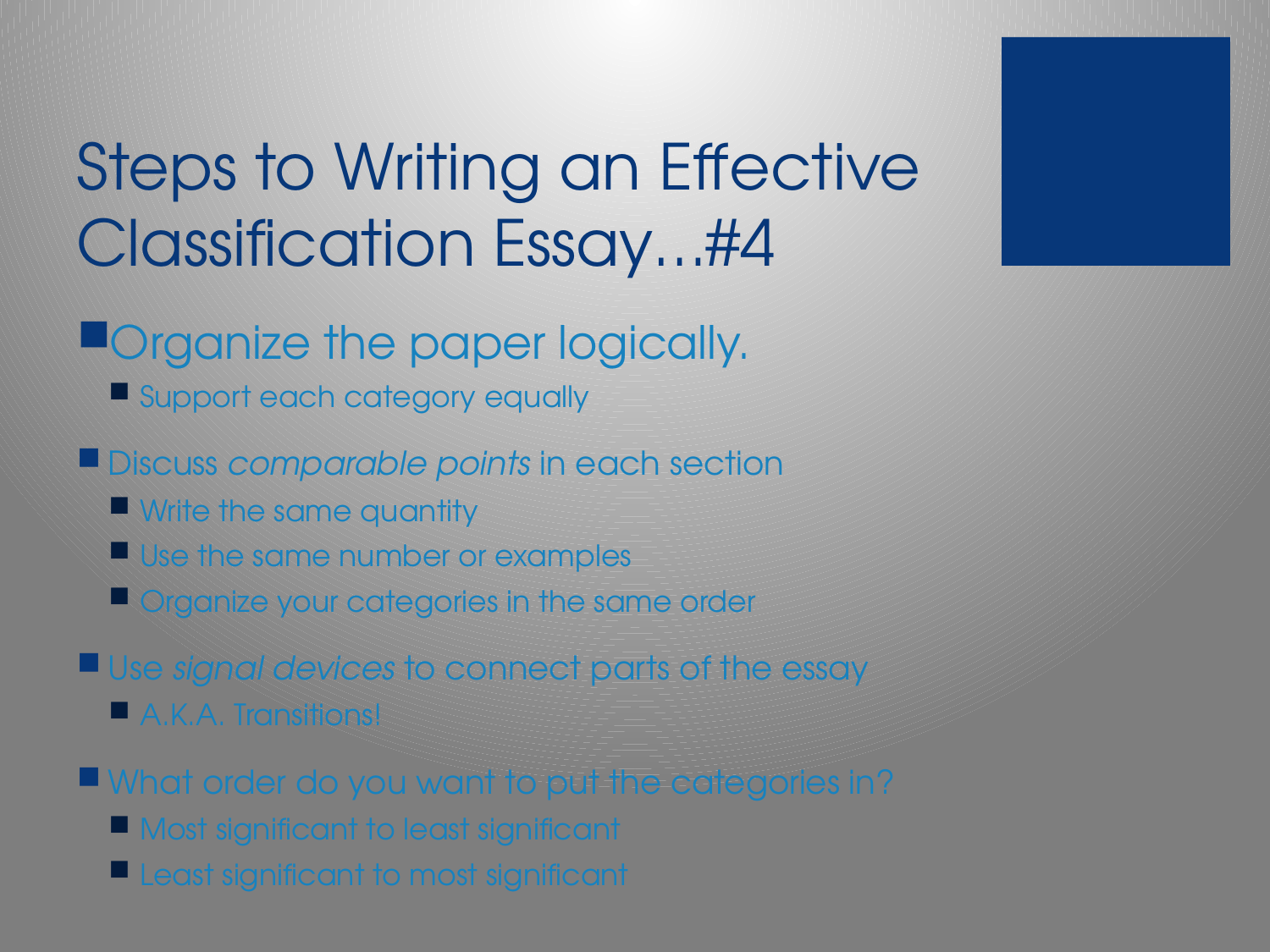

# Steps to Writing an Effective Classification Essay…#4
Organize the paper logically.
Support each category equally
Discuss comparable points in each section
Write the same quantity
Use the same number or examples
Organize your categories in the same order
Use signal devices to connect parts of the essay
A.K.A. Transitions!
What order do you want to put the categories in?
Most significant to least significant
Least significant to most significant